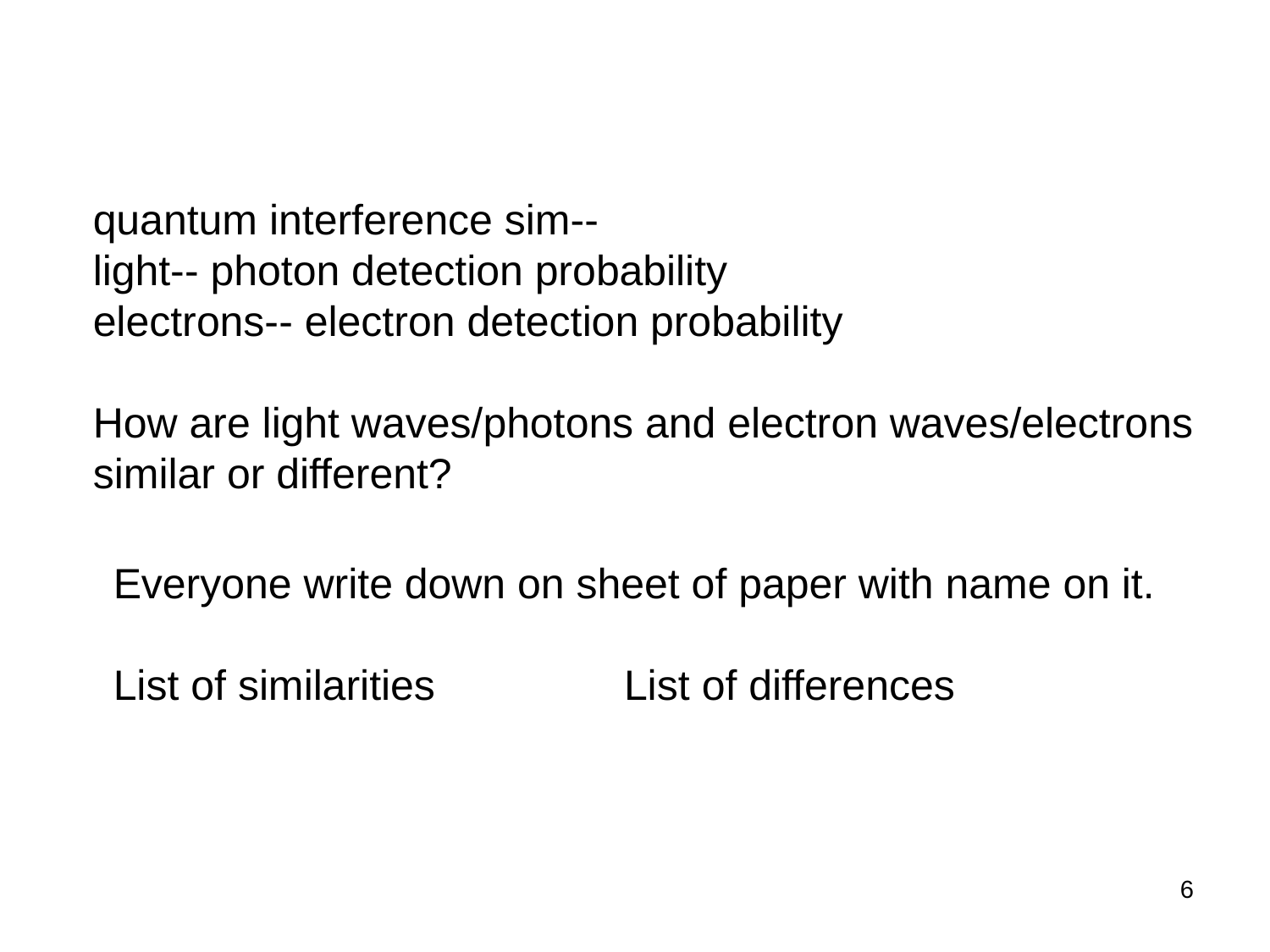

quantum interference sim--
light-- photon detection probability
electrons-- electron detection probability

How are light waves/photons and electron waves/electrons
similar or different?

Everyone write down on sheet of paper with name on it.

List of similarities                List of differences
6